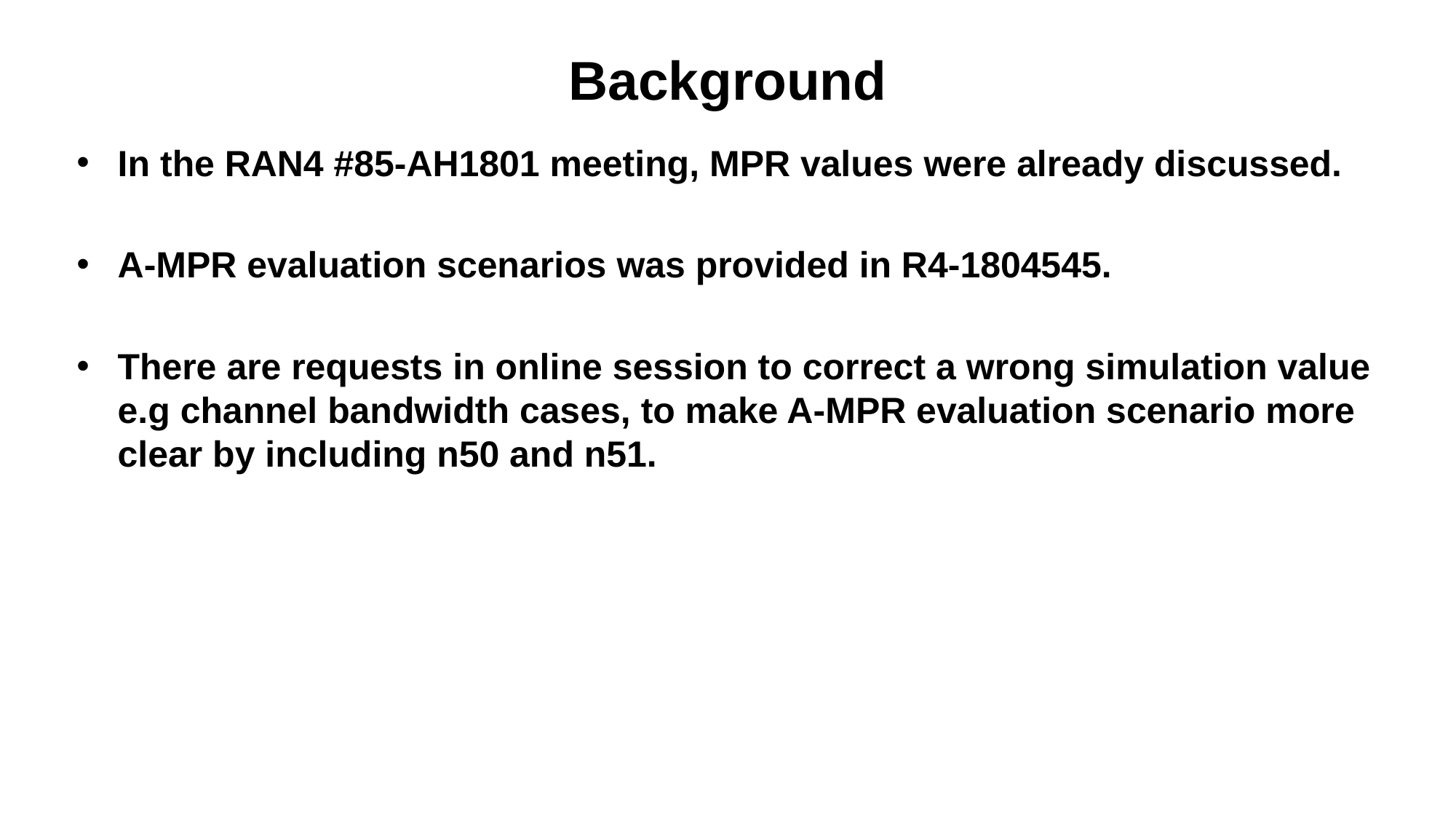

# Background
In the RAN4 #85-AH1801 meeting, MPR values were already discussed.

A-MPR evaluation scenarios was provided in R4-1804545.

There are requests in online session to correct a wrong simulation value e.g channel bandwidth cases, to make A-MPR evaluation scenario more clear by including n50 and n51.